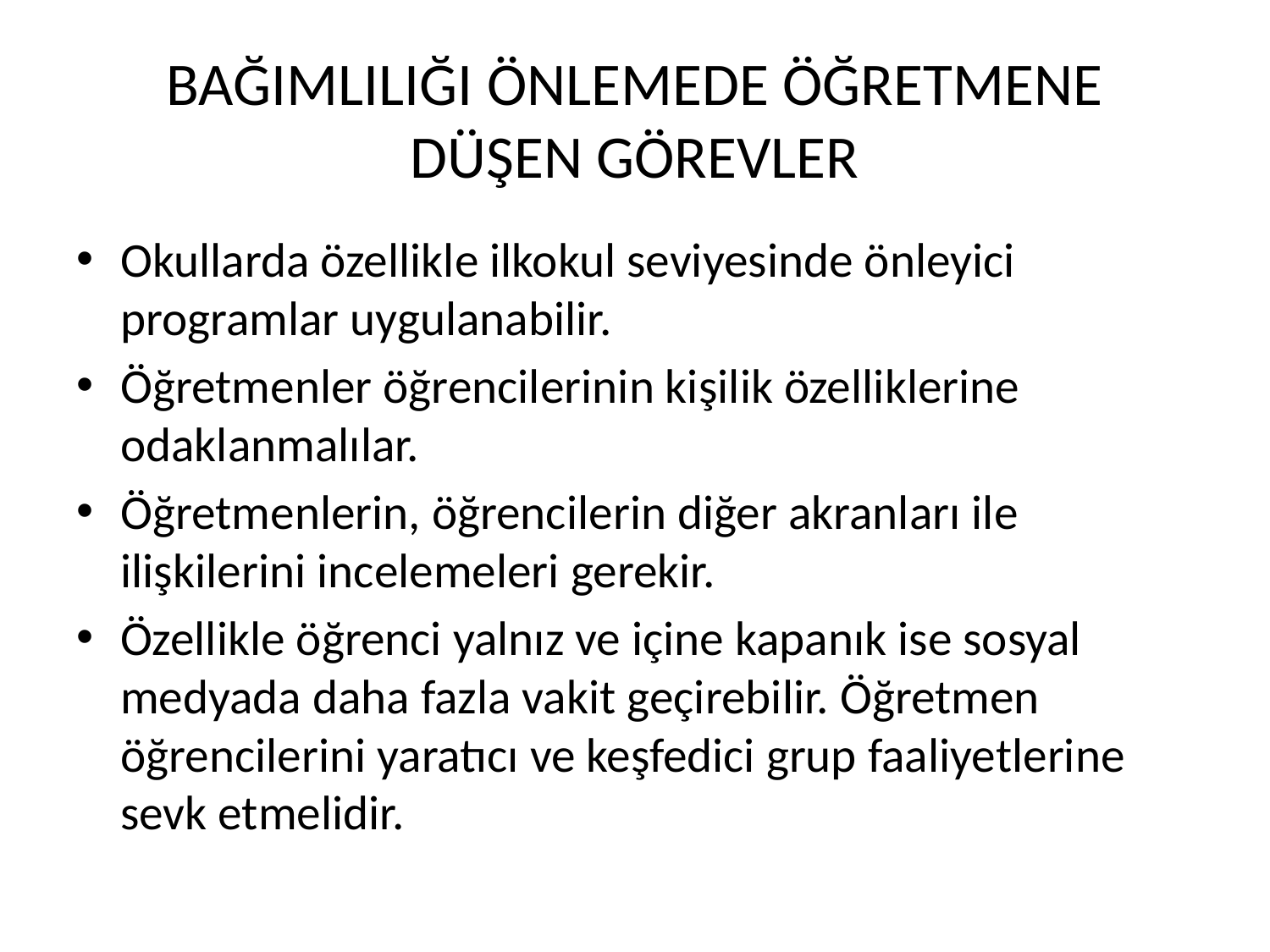

# BAĞIMLILIĞI ÖNLEMEDE ÖĞRETMENE DÜŞEN GÖREVLER
Okullarda özellikle ilkokul seviyesinde önleyici programlar uygulanabilir.
Öğretmenler öğrencilerinin kişilik özelliklerine odaklanmalılar.
Öğretmenlerin, öğrencilerin diğer akranları ile ilişkilerini incelemeleri gerekir.
Özellikle öğrenci yalnız ve içine kapanık ise sosyal medyada daha fazla vakit geçirebilir. Öğretmen öğrencilerini yaratıcı ve keşfedici grup faaliyetlerine sevk etmelidir.